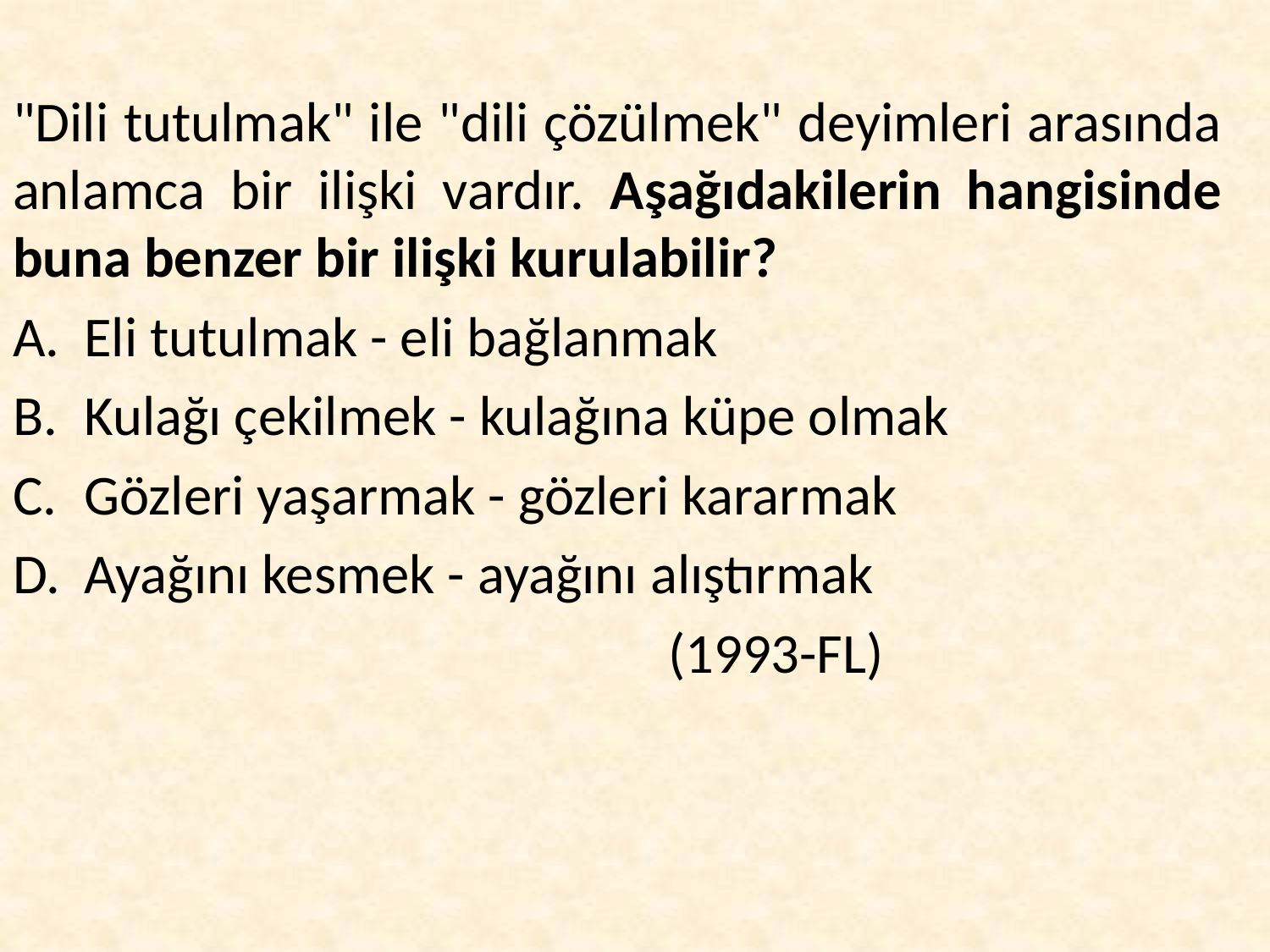

"Dili tutulmak" ile "dili çözülmek" deyimleri arasında anlamca bir ilişki vardır. Aşağıdakilerin hangisinde buna benzer bir ilişki kurulabilir?
Eli tutulmak - eli bağlanmak
Kulağı çekilmek - kulağına küpe olmak
Gözleri yaşarmak - gözleri kararmak
Ayağını kesmek - ayağını alıştırmak
                          (1993-FL)